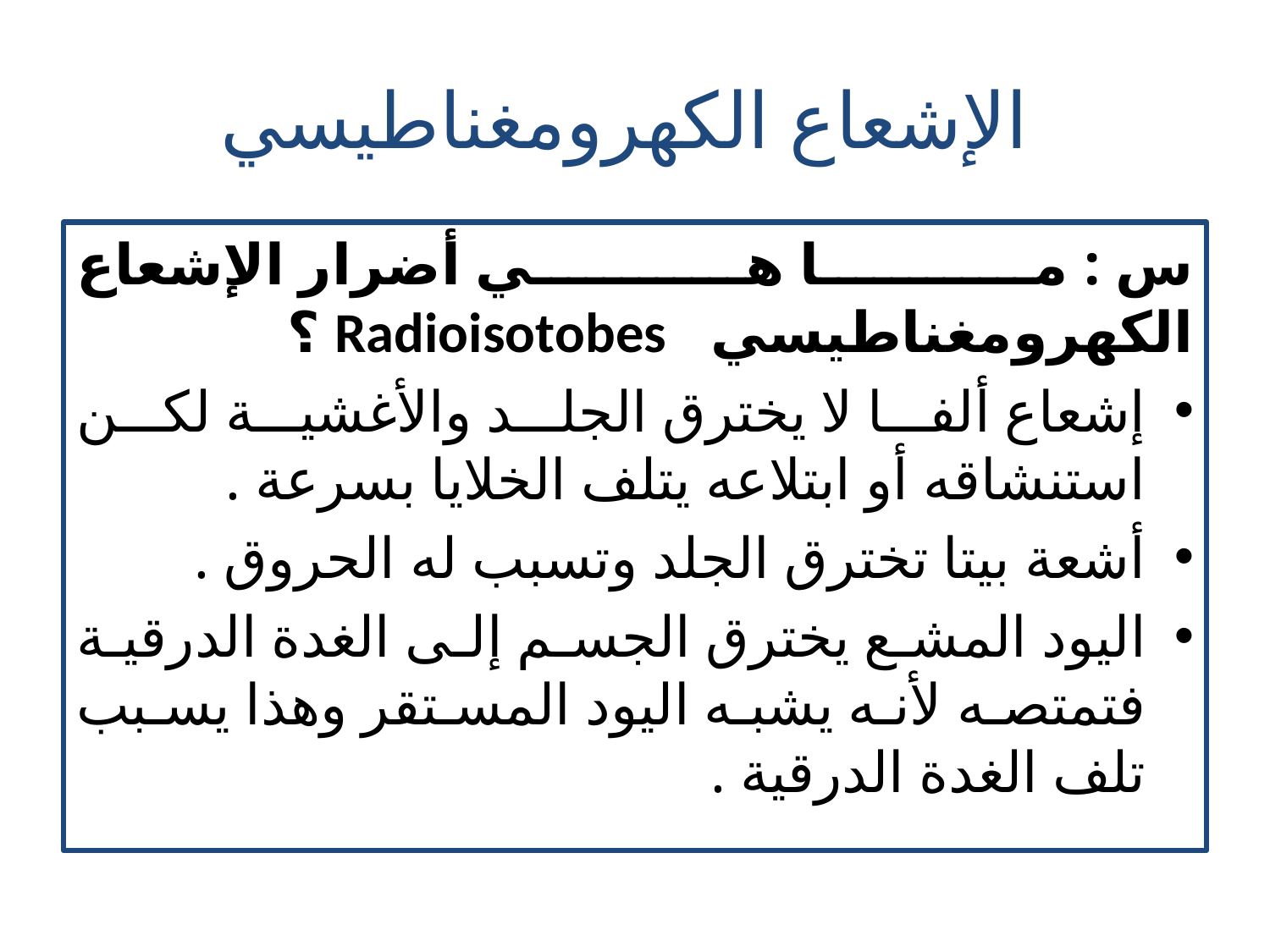

# الإشعاع الكهرومغناطيسي
س : ما هي أضرار الإشعاع الكهرومغناطيسي   Radioisotobes ؟
إشعاع ألفا لا يخترق الجلد والأغشية لكن استنشاقه أو ابتلاعه يتلف الخلايا بسرعة .
أشعة بيتا تخترق الجلد وتسبب له الحروق .
اليود المشع يخترق الجسم إلى الغدة الدرقية فتمتصه لأنه يشبه اليود المستقر وهذا يسبب تلف الغدة الدرقية .